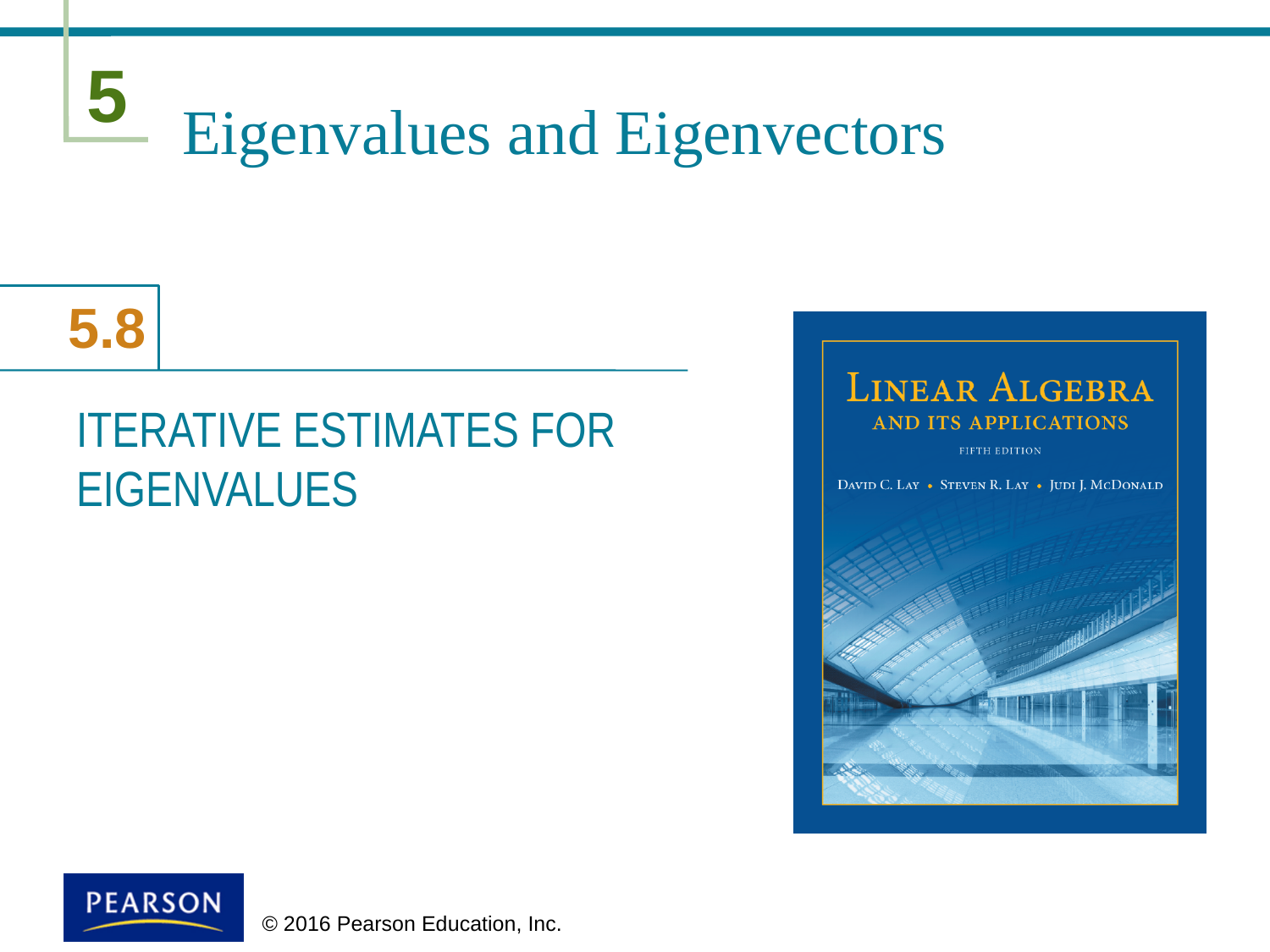

# Eigenvalues and Eigenvectors
ITERATIVE ESTIMATES FOR EIGENVALUES
 © 2016 Pearson Education, Inc.